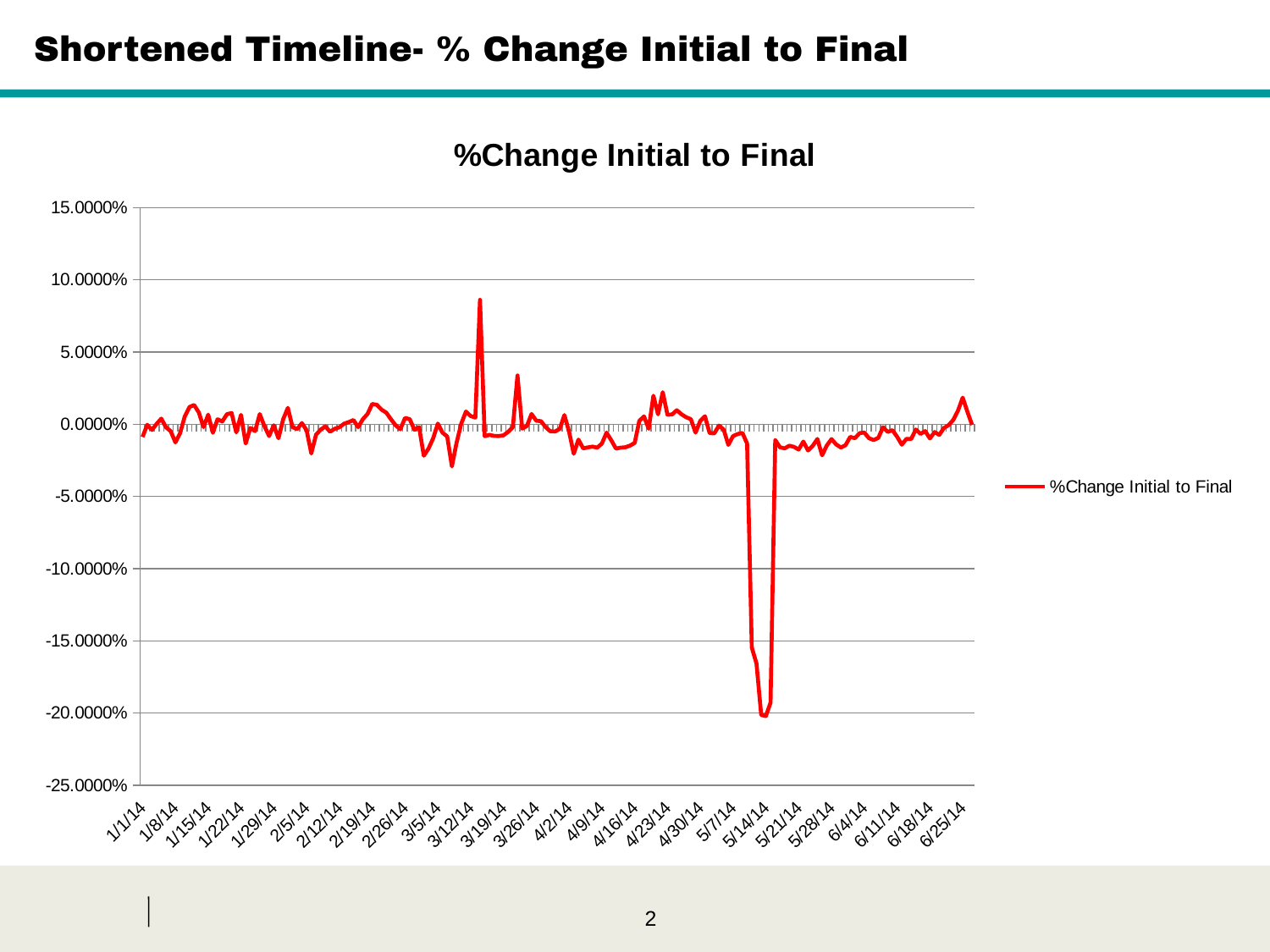

# Shortened Timeline- % Change Initial to Final

### Chart:

| Category | %Change Initial to Final |
|---|---|
| 41640 | -0.008770323094608429 |
| 41641 | -0.00034445517520584264 |
| 41642 | -0.003896529748015849 |
| 41643 | 0.00033649472619609486 |
| 41644 | 0.003916783705290913 |
| 41645 | -0.0021104809460096552 |
| 41646 | -0.004720395193656802 |
| 41647 | -0.01253257777092847 |
| 41648 | -0.006226125156262311 |
| 41649 | 0.005354188155300578 |
| 41650 | 0.011950547828411729 |
| 41651 | 0.013352512962222061 |
| 41652 | 0.008201735510212017 |
| 41653 | -0.0019407974978158903 |
| 41654 | 0.006659150332958527 |
| 41655 | -0.005867908383234242 |
| 41656 | 0.0035028371531078614 |
| 41657 | 0.001906230720209283 |
| 41658 | 0.006983594042891141 |
| 41659 | 0.00777899096781596 |
| 41660 | -0.005592419459393989 |
| 41661 | 0.006533738241145251 |
| 41662 | -0.013302074467266143 |
| 41663 | -0.0025294456555567746 |
| 41664 | -0.004731990742417533 |
| 41665 | 0.007078634996579123 |
| 41666 | -0.0013010922892177862 |
| 41667 | -0.008124765840209321 |
| 41668 | -0.0006885633920760373 |
| 41669 | -0.009691034580621177 |
| 41670 | 0.003432341643964688 |
| 41671 | 0.011372020941935446 |
| 41672 | -0.0020031406230577938 |
| 41673 | -0.0033180038751676987 |
| 41674 | 0.0008402434398132864 |
| 41675 | -0.004116386207121675 |
| 41676 | -0.020201683764381 |
| 41677 | -0.007251255025433899 |
| 41678 | -0.0036867935916894126 |
| 41679 | -0.0015176136315551041 |
| 41680 | -0.005138521124818434 |
| 41681 | -0.00309881652824914 |
| 41682 | -0.002079822749876106 |
| 41683 | 0.0004408160431246849 |
| 41684 | 0.0015348207434800686 |
| 41685 | 0.0029541504097041526 |
| 41686 | -0.001961194179686798 |
| 41687 | 0.0035277539839026636 |
| 41688 | 0.007183930138376107 |
| 41689 | 0.014069555528260325 |
| 41690 | 0.013473427463057104 |
| 41691 | 0.010117781801600912 |
| 41692 | 0.008034945254356267 |
| 41693 | 0.003513631893932655 |
| 41694 | -0.0007250627710895542 |
| 41695 | -0.0034666119799294857 |
| 41696 | 0.004371854090498839 |
| 41697 | 0.0035715562458053444 |
| 41698 | -0.0037460829372942587 |
| 41699 | -0.001936956040760578 |
| 41700 | -0.021769555389352352 |
| 41701 | -0.01692103286829244 |
| 41702 | -0.009726521782918008 |
| 41703 | 0.0005074098390480281 |
| 41704 | -0.005807143093674645 |
| 41705 | -0.00839073093270268 |
| 41706 | -0.02916181198788065 |
| 41707 | -0.012691725925527968 |
| 41708 | 0.0004132096903137969 |
| 41709 | 0.008813459275216875 |
| 41710 | 0.0057013412376542005 |
| 41711 | 0.004631191340246439 |
| 41712 | 0.08615593526926549 |
| 41713 | -0.008270777292119887 |
| 41714 | -0.007340861619959619 |
| 41715 | -0.008028265697183243 |
| 41716 | -0.008106754292656759 |
| 41717 | -0.007675398593843039 |
| 41718 | -0.005230301394238774 |
| 41719 | -0.0020165672833678166 |
| 41720 | 0.03377283873861178 |
| 41721 | -0.0030269083295161505 |
| 41722 | -0.0011629885957010237 |
| 41723 | 0.0071281083116285105 |
| 41724 | 0.002492671003416364 |
| 41725 | 0.0021652956361165898 |
| 41726 | -0.0019703304234907778 |
| 41727 | -0.00483449545502517 |
| 41728 | -0.0050056019515108815 |
| 41729 | -0.0032126981041781105 |
| 41730 | 0.006376388298923934 |
| 41731 | -0.005051488021360279 |
| 41732 | -0.02041740847545848 |
| 41733 | -0.010582266678725218 |
| 41734 | -0.016663308530050696 |
| 41735 | -0.016008677992611228 |
| 41736 | -0.0154715155179269 |
| 41737 | -0.01618347281149932 |
| 41738 | -0.013384162092954753 |
| 41739 | -0.005799264532028972 |
| 41740 | -0.011029540885375135 |
| 41741 | -0.016814078955665508 |
| 41742 | -0.016178359966104155 |
| 41743 | -0.015918019387156618 |
| 41744 | -0.014759745311855485 |
| 41745 | -0.012889913624717095 |
| 41746 | 0.0023582387440502575 |
| 41747 | 0.005474215858218966 |
| 41748 | -0.0030607112538729372 |
| 41749 | 0.019761658762504908 |
| 41750 | 0.006942612510454915 |
| 41751 | 0.022216063728017273 |
| 41752 | 0.006632021273684323 |
| 41753 | 0.006815843482595715 |
| 41754 | 0.009715008257339858 |
| 41755 | 0.00694193831500285 |
| 41756 | 0.004855692463085124 |
| 41757 | 0.003571093761217248 |
| 41758 | -0.005741948383079405 |
| 41759 | 0.002307406779243529 |
| 41760 | 0.005551451457405132 |
| 41761 | -0.00601414059428111 |
| 41762 | -0.006308644538386605 |
| 41763 | -0.0008766356678318465 |
| 41764 | -0.0036854813665094794 |
| 41765 | -0.014239630676023102 |
| 41766 | -0.008168447356485573 |
| 41767 | -0.00674333162043576 |
| 41768 | -0.00597551806694506 |
| 41769 | -0.013379404490994019 |
| 41770 | -0.15459625109965122 |
| 41771 | -0.16565837217810245 |
| 41772 | -0.20120362335686467 |
| 41773 | -0.20206664277606717 |
| 41774 | -0.19272937960962633 |
| 41775 | -0.010887756011350658 |
| 41776 | -0.015855930544198045 |
| 41777 | -0.016701657318555257 |
| 41778 | -0.01484093329002994 |
| 41779 | -0.015623153611057304 |
| 41780 | -0.017495815546996463 |
| 41781 | -0.011948365431242898 |
| 41782 | -0.018122651798090403 |
| 41783 | -0.01491040153173193 |
| 41784 | -0.010173560649415487 |
| 41785 | -0.02148042790052353 |
| 41786 | -0.014695193877941238 |
| 41787 | -0.01027454392726839 |
| 41788 | -0.013934318566398997 |
| 41789 | -0.016090897465364025 |
| 41790 | -0.014441842128646076 |
| 41791 | -0.008717094691371911 |
| 41792 | -0.009648289765418233 |
| 41793 | -0.006122888633955641 |
| 41794 | -0.005690109069999107 |
| 41795 | -0.009613539502420243 |
| 41796 | -0.01092641704036996 |
| 41797 | -0.009359681553962421 |
| 41798 | -0.00199150784884971 |
| 41799 | -0.005275521488296617 |
| 41800 | -0.00406468325532458 |
| 41801 | -0.00859465965497211 |
| 41802 | -0.014108734123883079 |
| 41803 | -0.010090779159656598 |
| 41804 | -0.010187478060570576 |
| 41805 | -0.0035994250109959002 |
| 41806 | -0.006685350000216902 |
| 41807 | -0.0046947843947518705 |
| 41808 | -0.009804483843142616 |
| 41809 | -0.005366897030462324 |
| 41810 | -0.007370350302351368 |
| 41811 | -0.0025436567443791387 |
| 41812 | -0.0005855486228234272 |
| 41813 | 0.0030724780615528774 |
| 41814 | 0.009463516445471117 |
| 41815 | 0.01849855415814729 |
| 41816 | 0.00866116382715223 |
| 41817 | -0.00045123487896588414 |